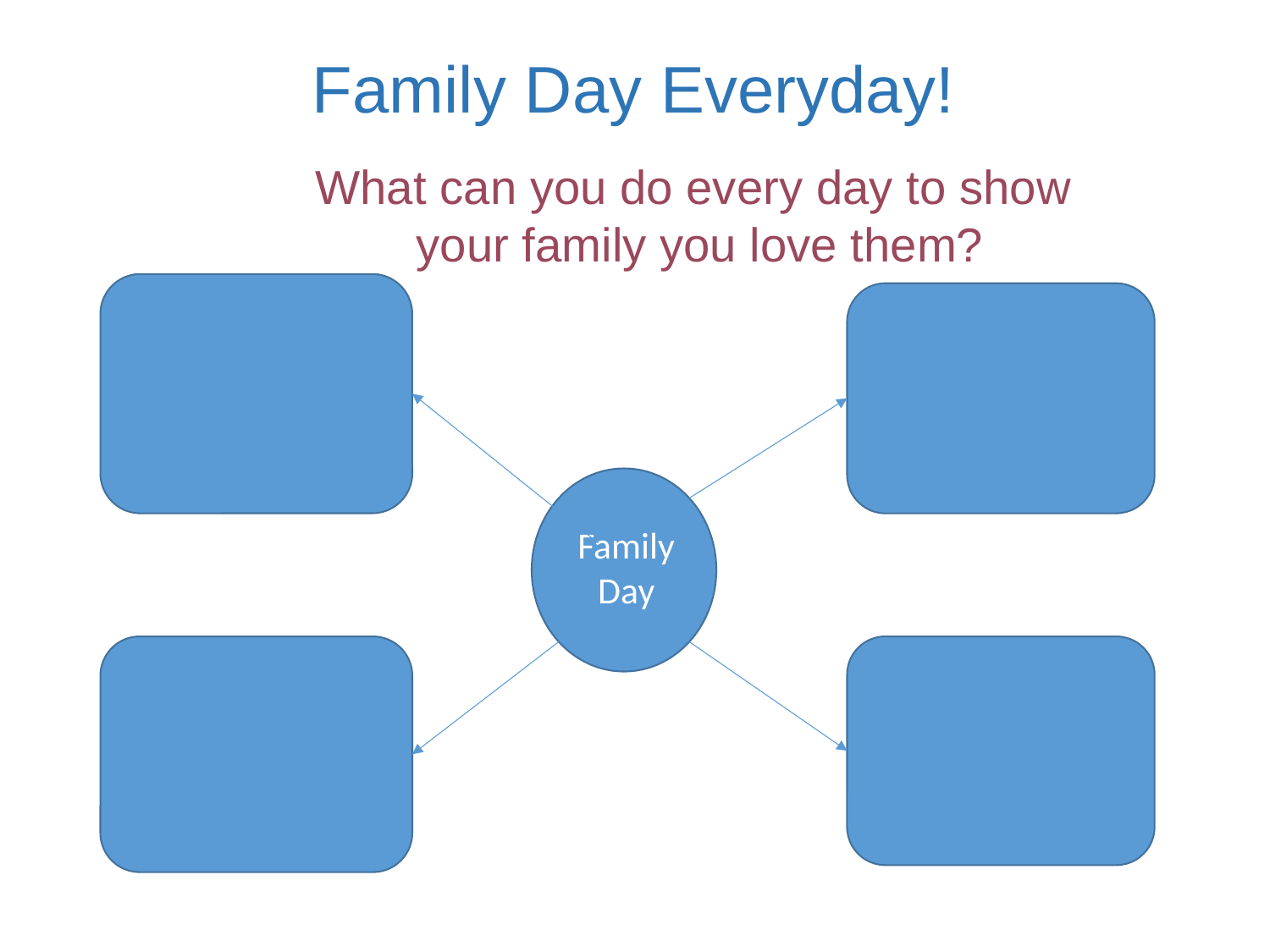

# Family Day Everyday!
What can you do every day to show
your family you love them?

Family
Day